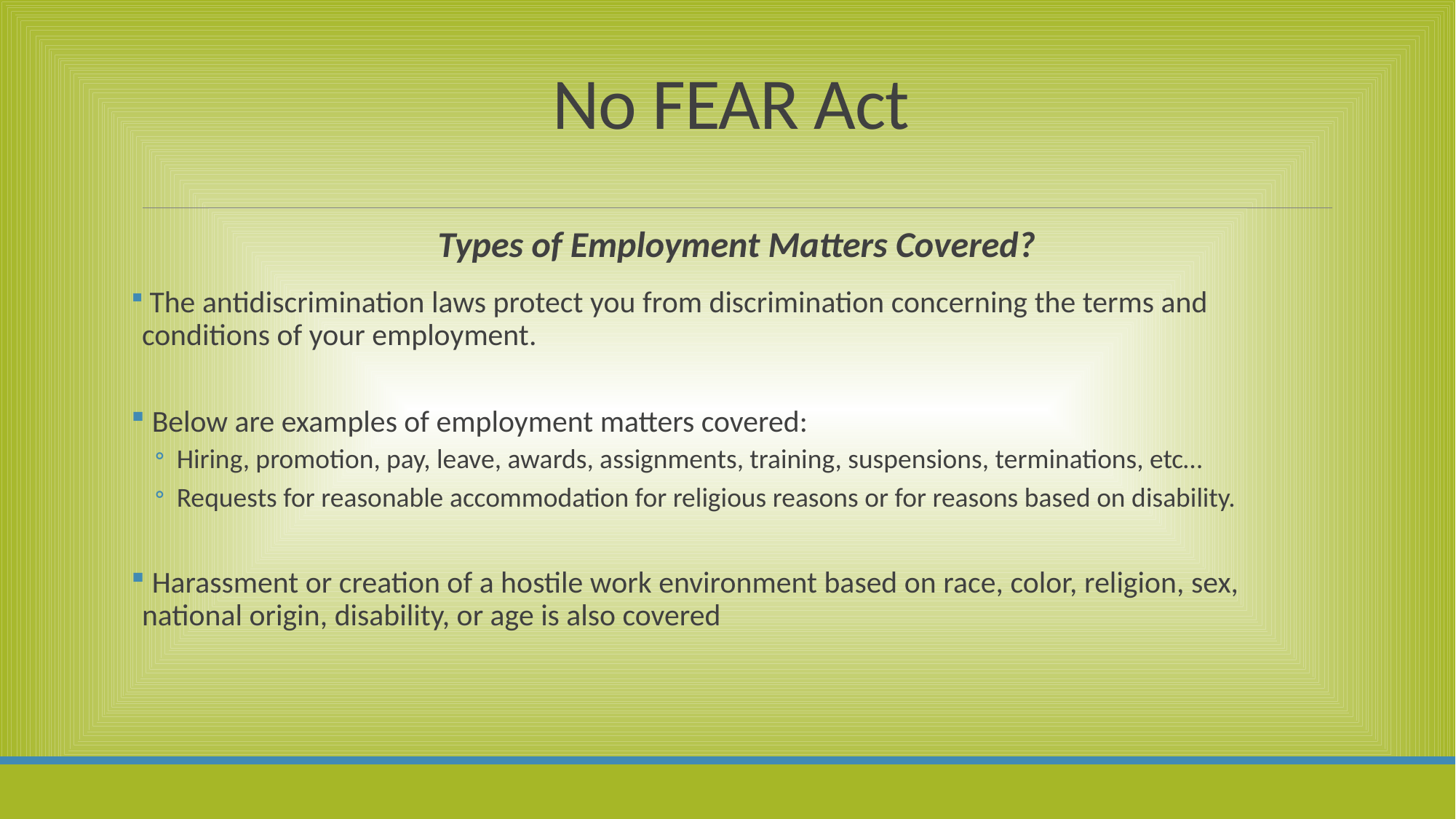

# No FEAR Act
Types of Employment Matters Covered?
 The antidiscrimination laws protect you from discrimination concerning the terms and conditions of your employment.
 Below are examples of employment matters covered:
Hiring, promotion, pay, leave, awards, assignments, training, suspensions, terminations, etc…
Requests for reasonable accommodation for religious reasons or for reasons based on disability.
 Harassment or creation of a hostile work environment based on race, color, religion, sex, national origin, disability, or age is also covered